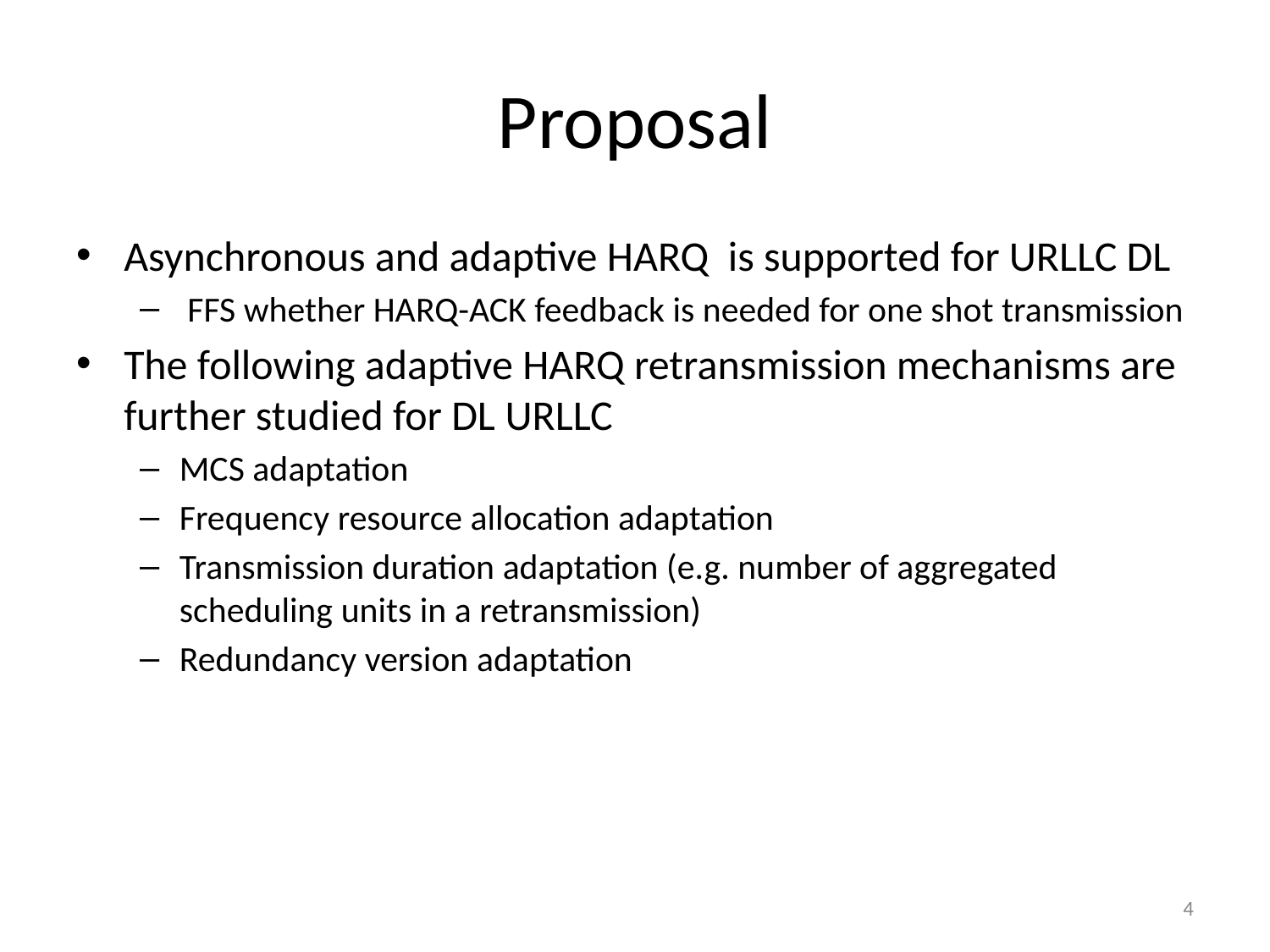

# Proposal
Asynchronous and adaptive HARQ  is supported for URLLC DL
 FFS whether HARQ-ACK feedback is needed for one shot transmission
The following adaptive HARQ retransmission mechanisms are further studied for DL URLLC
MCS adaptation
Frequency resource allocation adaptation
Transmission duration adaptation (e.g. number of aggregated scheduling units in a retransmission)
Redundancy version adaptation
4